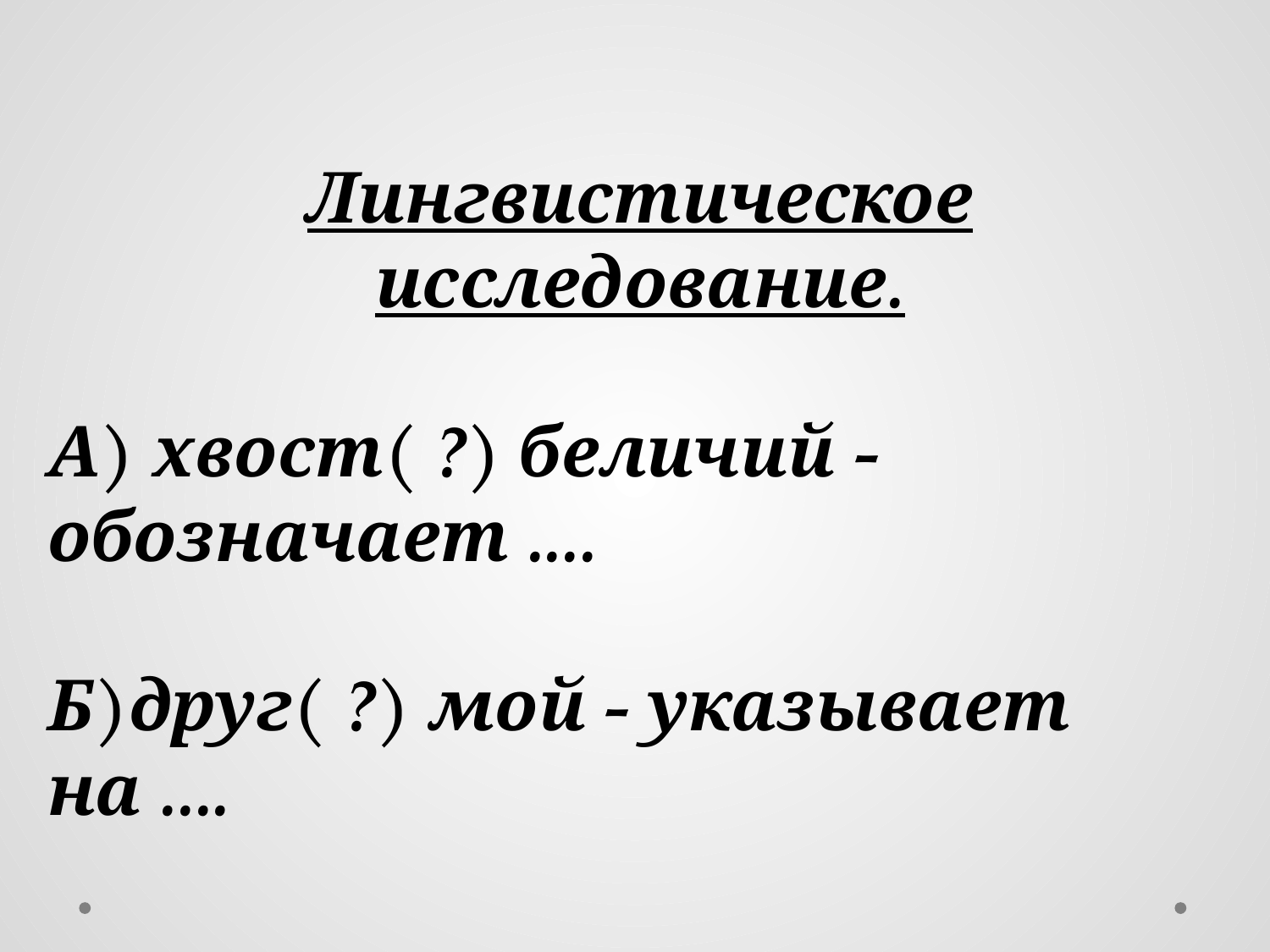

Лингвистическое исследование.

А) хвост( ?) беличий - обозначает ....

Б)друг( ?) мой - указывает на ....